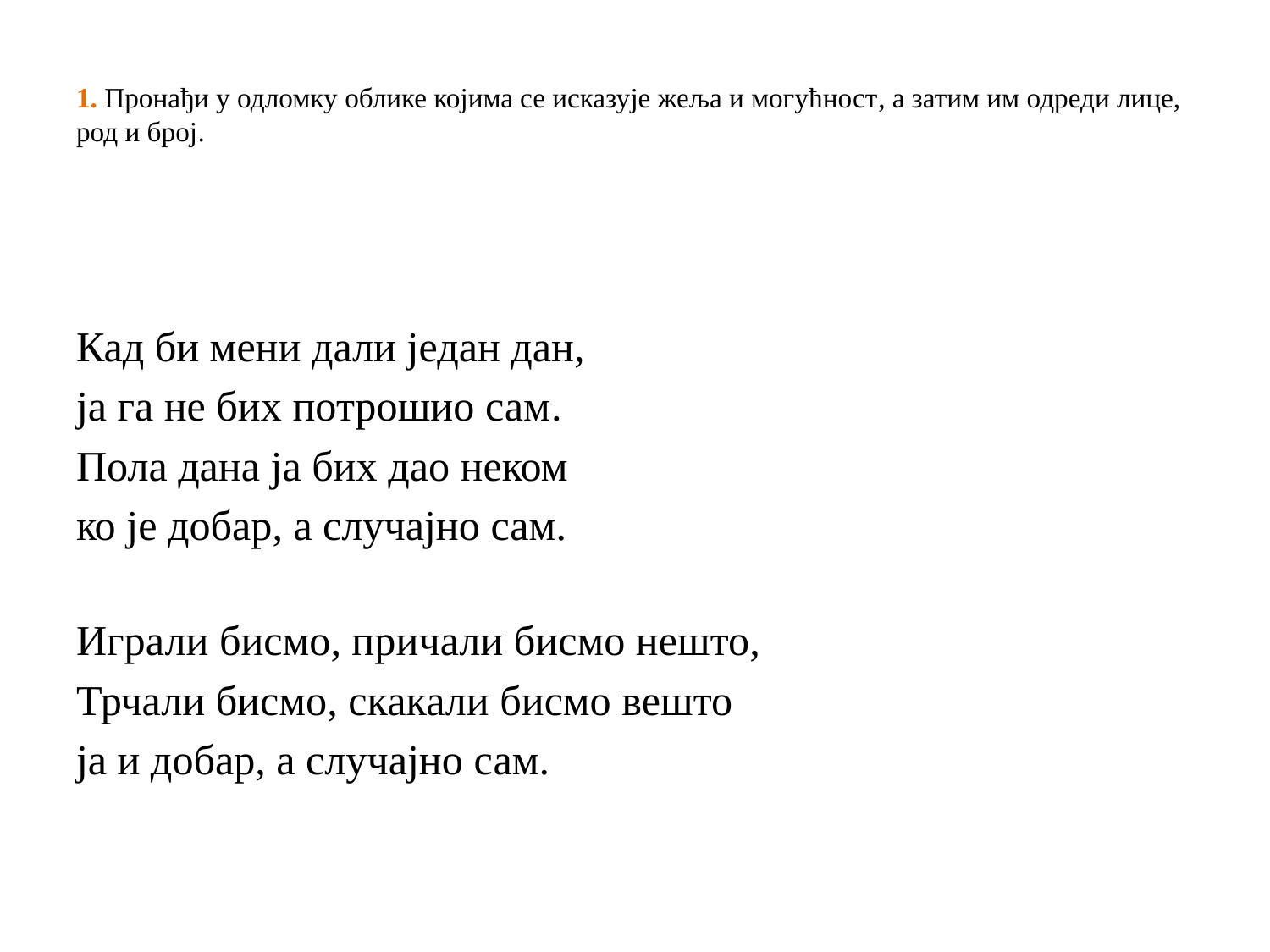

# 1. Пронађи у одломку облике којима се исказује жеља и могућност, а затим им одреди лице, род и број.

Кад би мени дали један дан,
ја га не бих потрошио сам.
Пола дана ја бих дао неком
ко је добар, а случајно сам.

Играли бисмо, причали бисмо нешто,
Трчали бисмо, скакали бисмо вешто
ја и добар, а случајно сам.